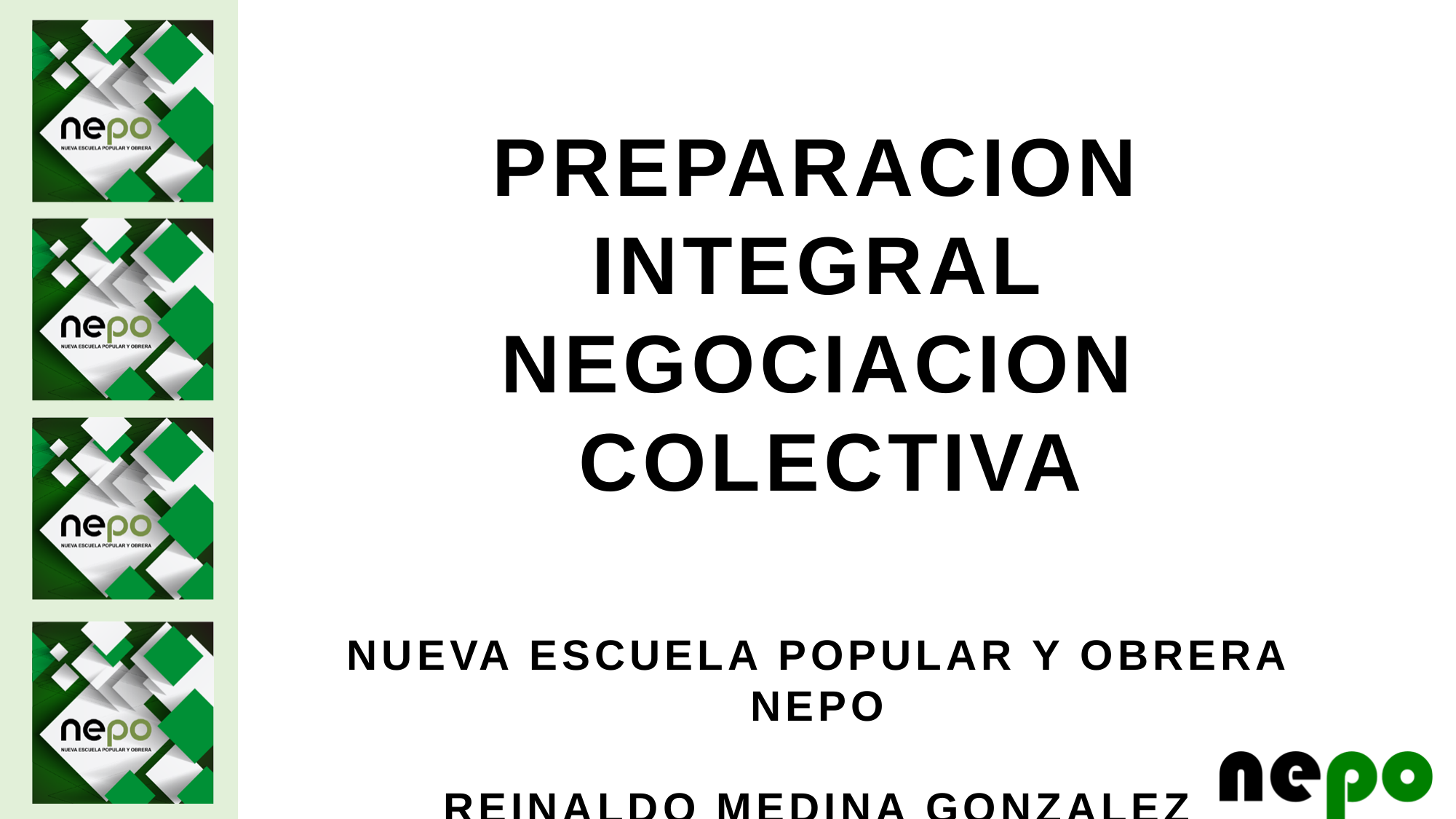

PREPARACION INTEGRAL
NEGOCIACION
 COLECTIVA

NUEVA ESCUELA POPULAR Y OBRERA
NEPO

REINALDO MEDINA GONZALEZ